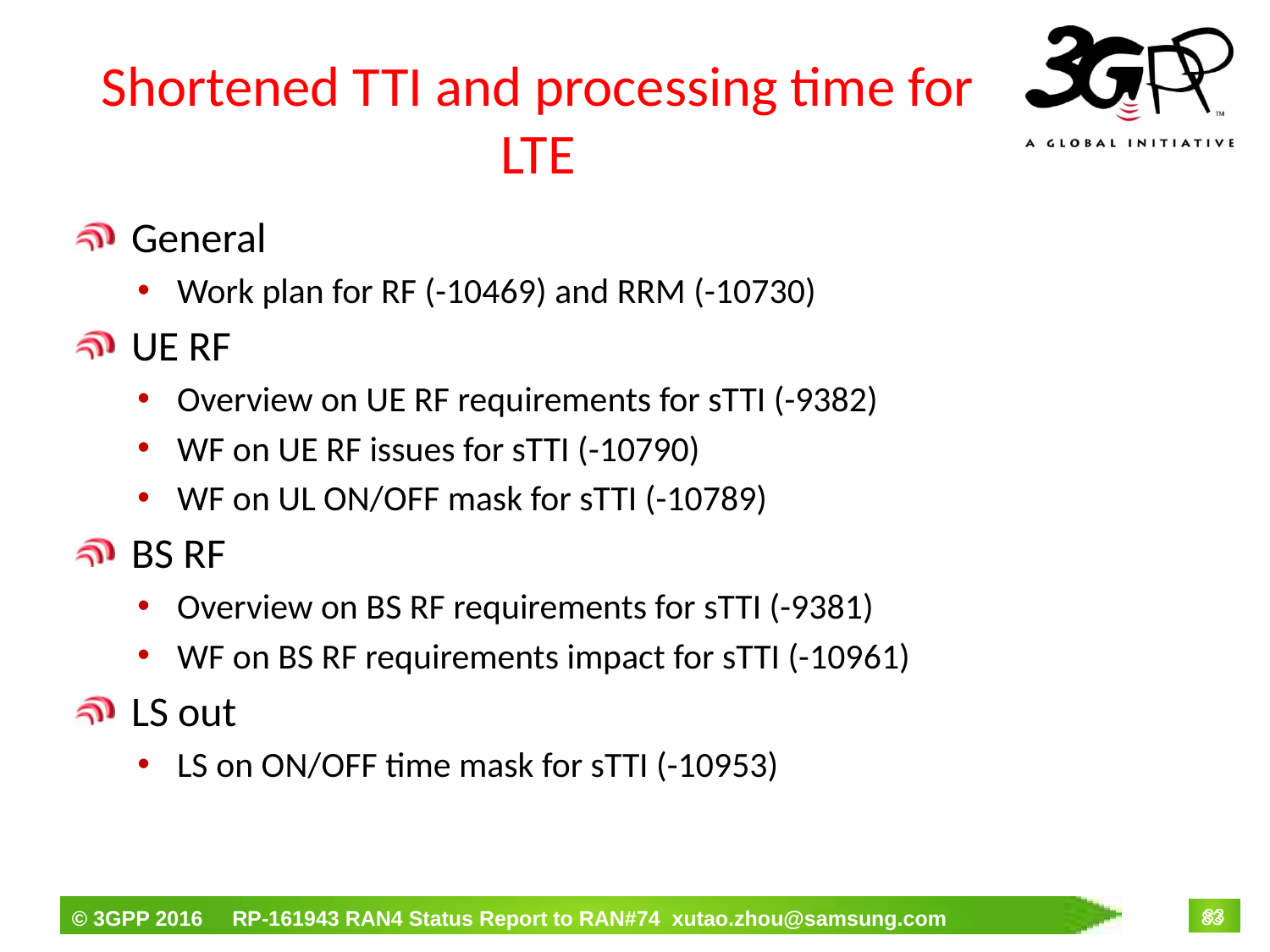

# Shortened TTI and processing time for LTE
 General
Work plan for RF (-10469) and RRM (-10730)
 UE RF
Overview on UE RF requirements for sTTI (-9382)
WF on UE RF issues for sTTI (-10790)
WF on UL ON/OFF mask for sTTI (-10789)
 BS RF
Overview on BS RF requirements for sTTI (-9381)
WF on BS RF requirements impact for sTTI (-10961)
 LS out
LS on ON/OFF time mask for sTTI (-10953)

83